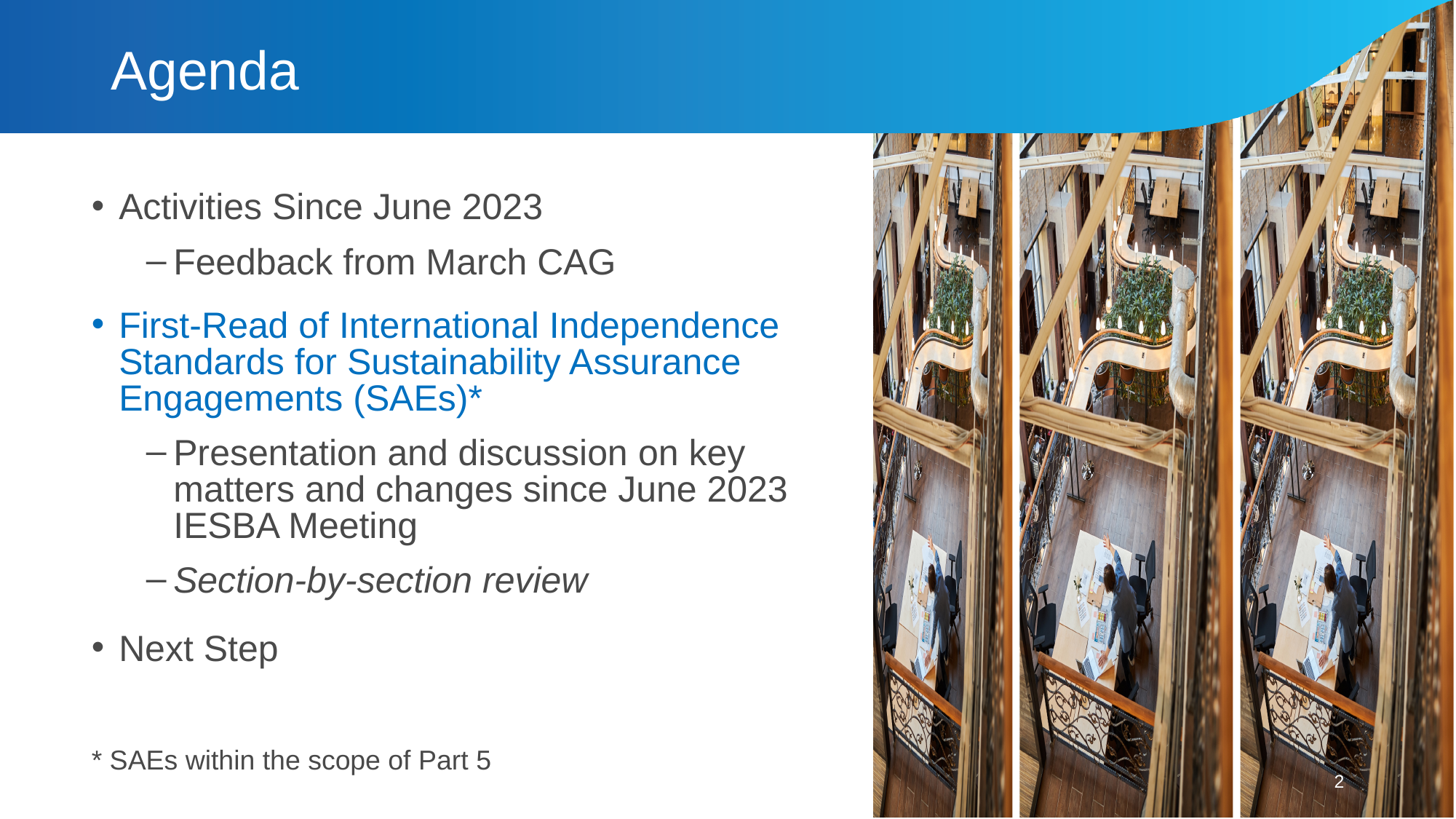

# Agenda
Activities Since June 2023
Feedback from March CAG
First-Read of International Independence Standards for Sustainability Assurance Engagements (SAEs)*
Presentation and discussion on key matters and changes since June 2023 IESBA Meeting
Section-by-section review
Next Step

* SAEs within the scope of Part 5
2